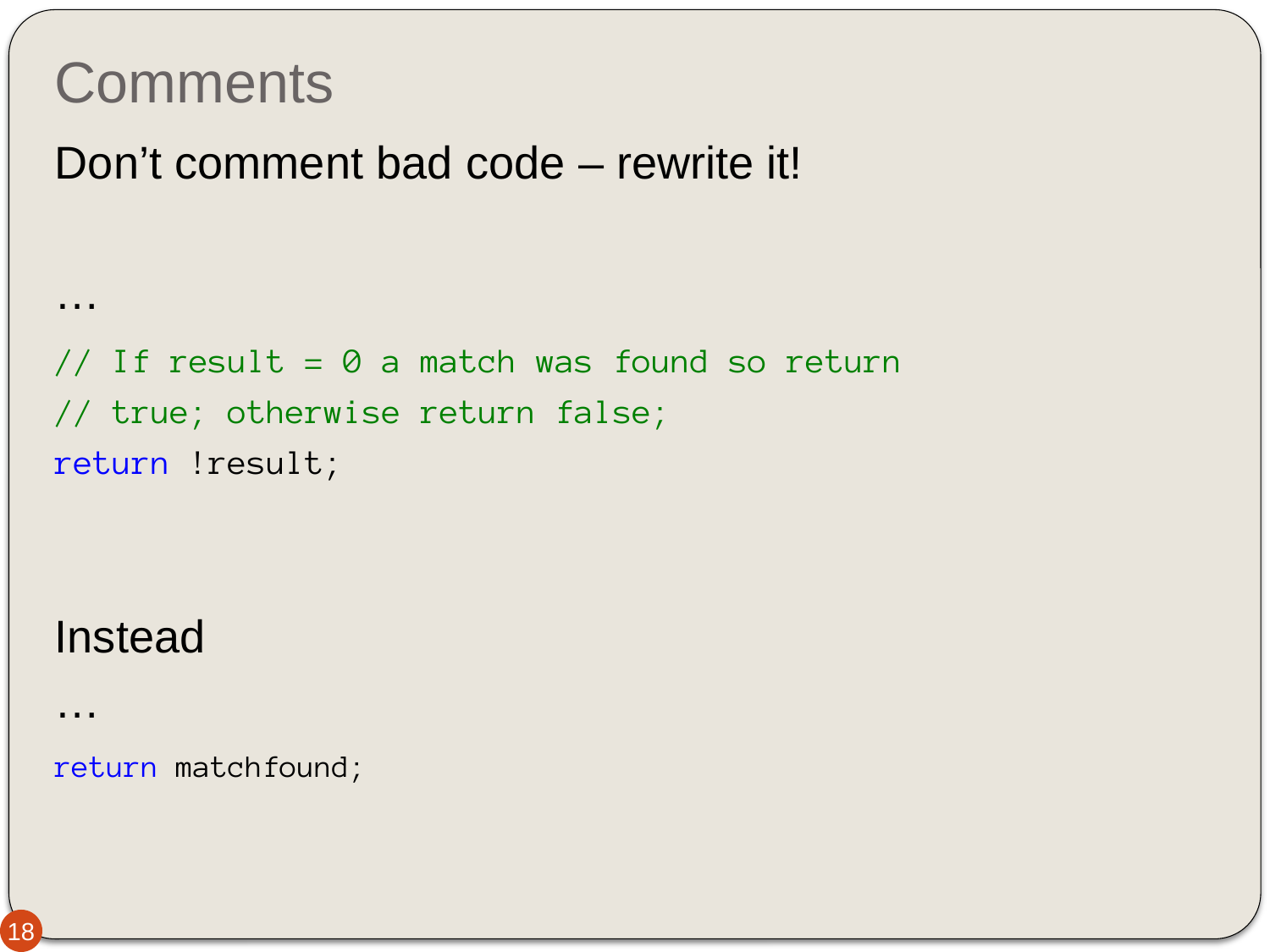

# Comments
Don’t comment bad code – rewrite it!

…
// If result = 0 a match was found so return
// true; otherwise return false;
return !result;

Instead
…
return matchfound;

18